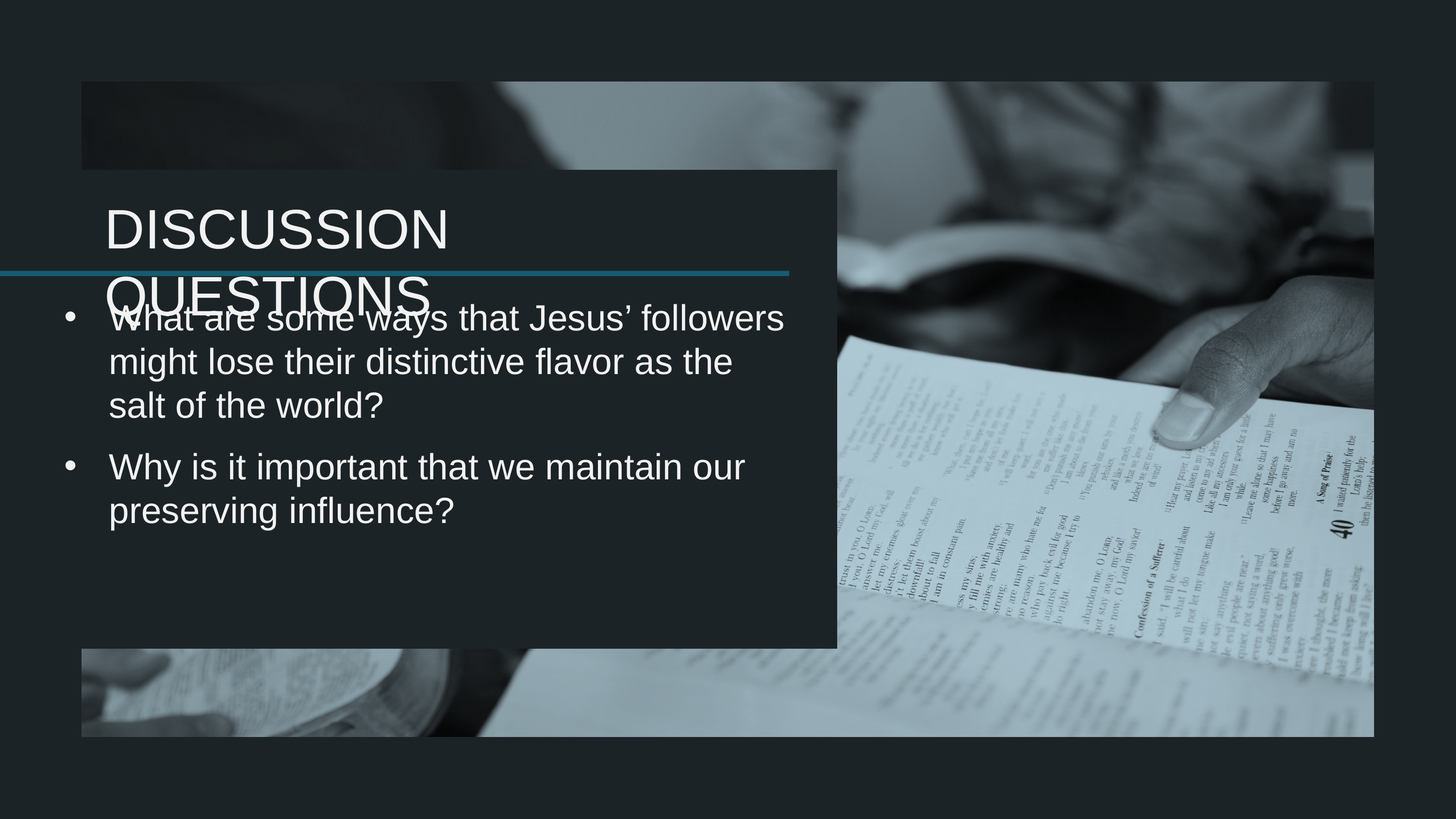

What are some ways that Jesus’ followers might lose their distinctive flavor as the salt of the world?
Why is it important that we maintain our preserving influence?